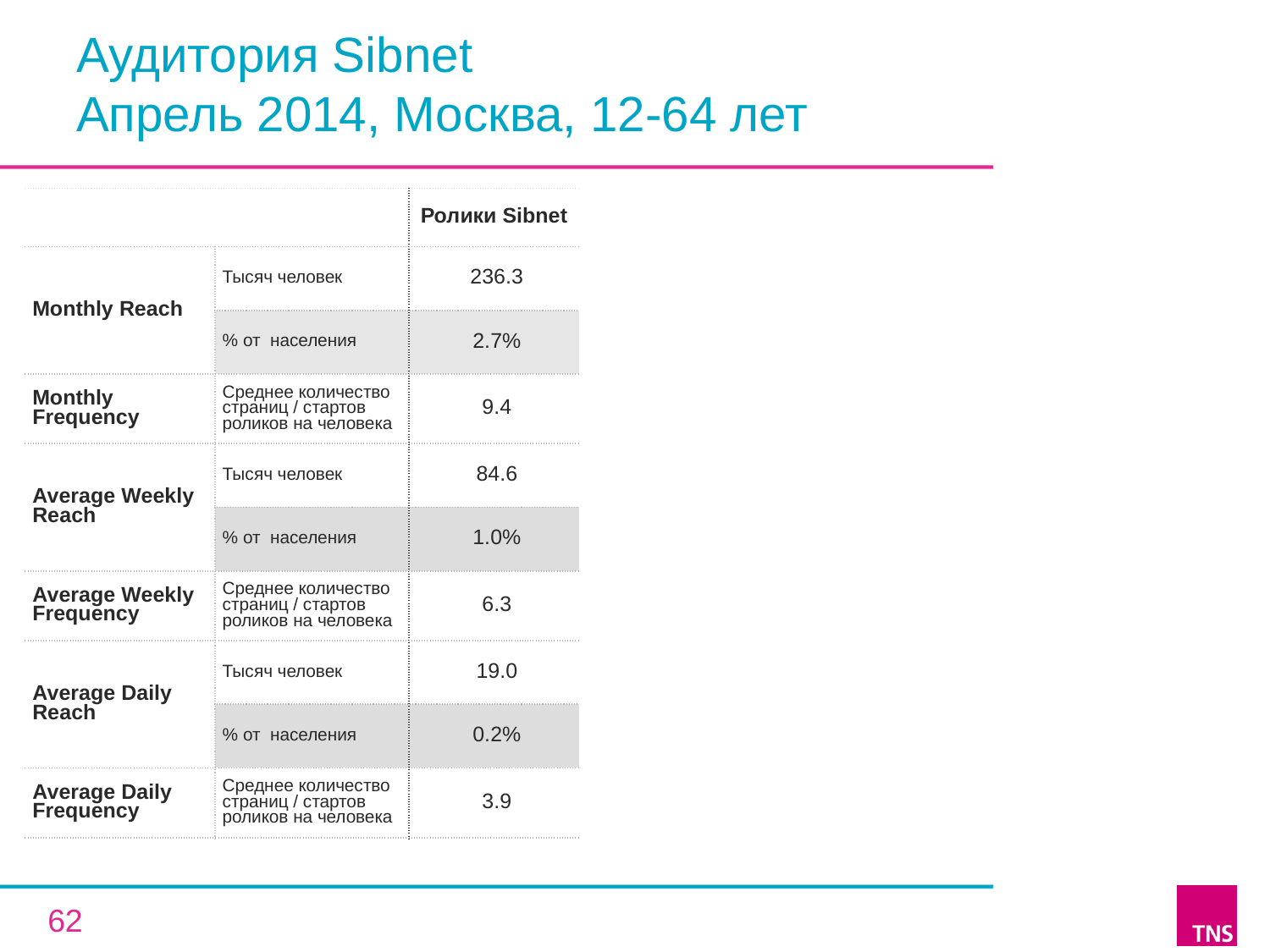

# Аудитория Sibnet Апрель 2014, Москва, 12-64 лет
|  |  | Ролики Sibnet |
| --- | --- | --- |
| Monthly Reach | Тысяч человек | 236.3 |
|  | % от населения | 2.7% |
| Monthly Frequency | Среднее количество страниц / стартов роликов на человека | 9.4 |
| Average Weekly Reach | Тысяч человек | 84.6 |
|  | % от населения | 1.0% |
| Average Weekly Frequency | Среднее количество страниц / стартов роликов на человека | 6.3 |
| Average Daily Reach | Тысяч человек | 19.0 |
|  | % от населения | 0.2% |
| Average Daily Frequency | Среднее количество страниц / стартов роликов на человека | 3.9 |

62